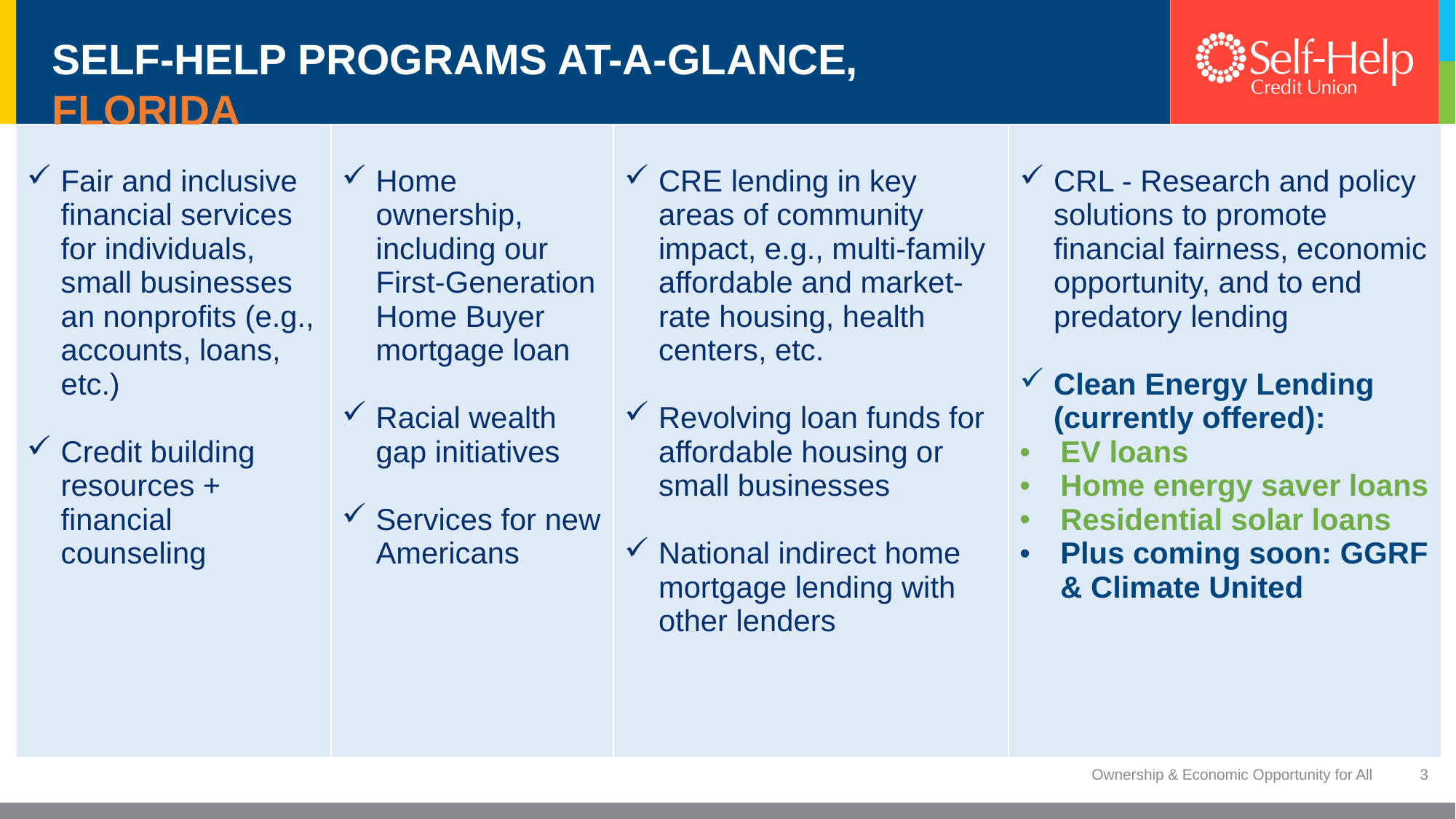

Self-help programs At-A-Glance, Florida
| Fair and inclusive financial services for individuals, small businesses an nonprofits (e.g., accounts, loans, etc.) Credit building resources + financial counseling | Home ownership, including our First-Generation Home Buyer mortgage loan Racial wealth gap initiatives Services for new Americans | CRE lending in key areas of community impact, e.g., multi-family affordable and market-rate housing, health centers, etc. Revolving loan funds for affordable housing or small businesses National indirect home mortgage lending with other lenders | CRL - Research and policy solutions to promote financial fairness, economic opportunity, and to end predatory lending Clean Energy Lending (currently offered): EV loans Home energy saver loans Residential solar loans Plus coming soon: GGRF & Climate United |
| --- | --- | --- | --- |
3
Ownership & Economic Opportunity for All